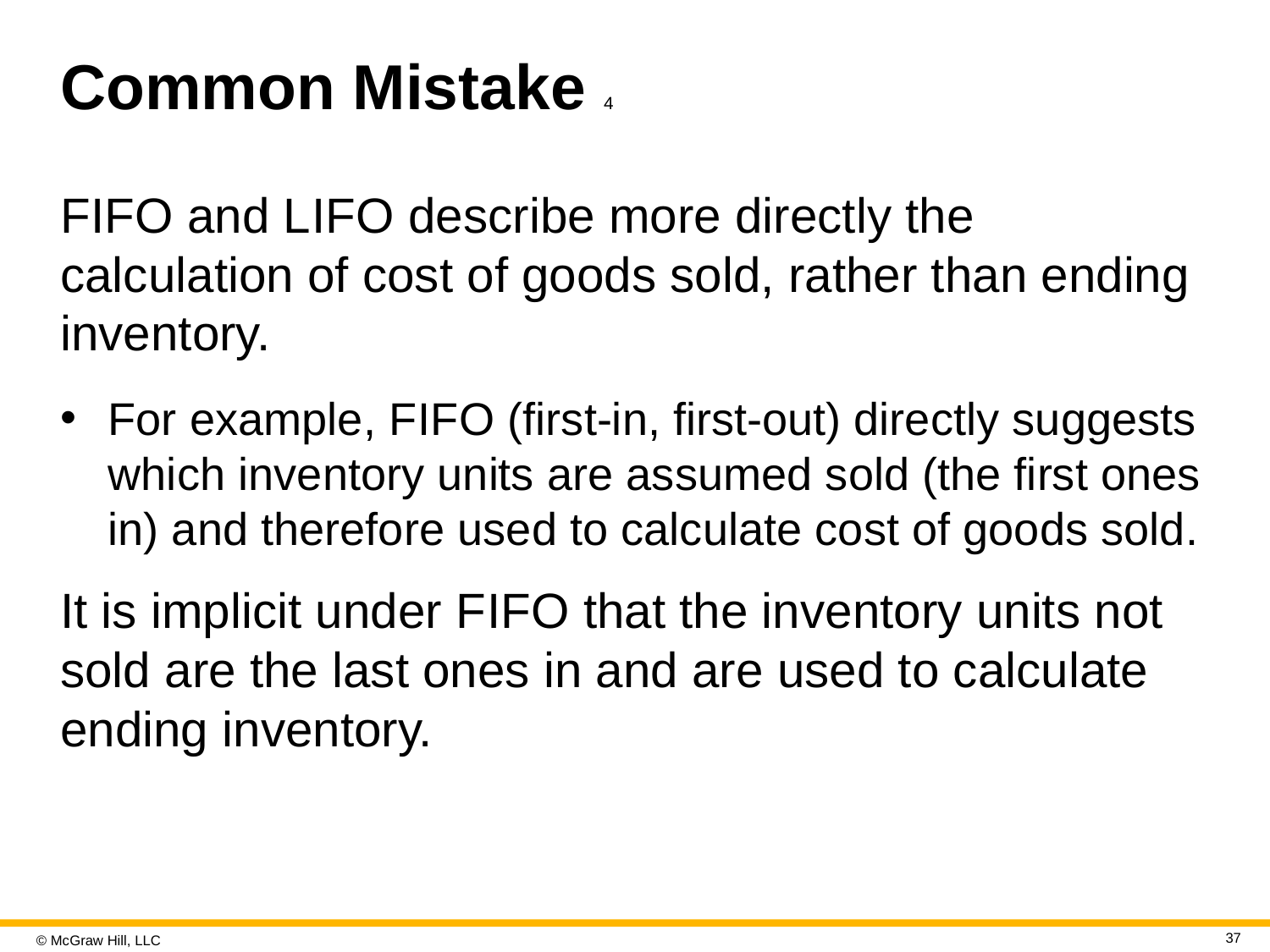

# Common Mistake 4
F I F O and L I F O describe more directly the calculation of cost of goods sold, rather than ending inventory.
For example, F I F O (first-in, first-out) directly suggests which inventory units are assumed sold (the first ones in) and therefore used to calculate cost of goods sold.
It is implicit under F I F O that the inventory units not sold are the last ones in and are used to calculate ending inventory.
37